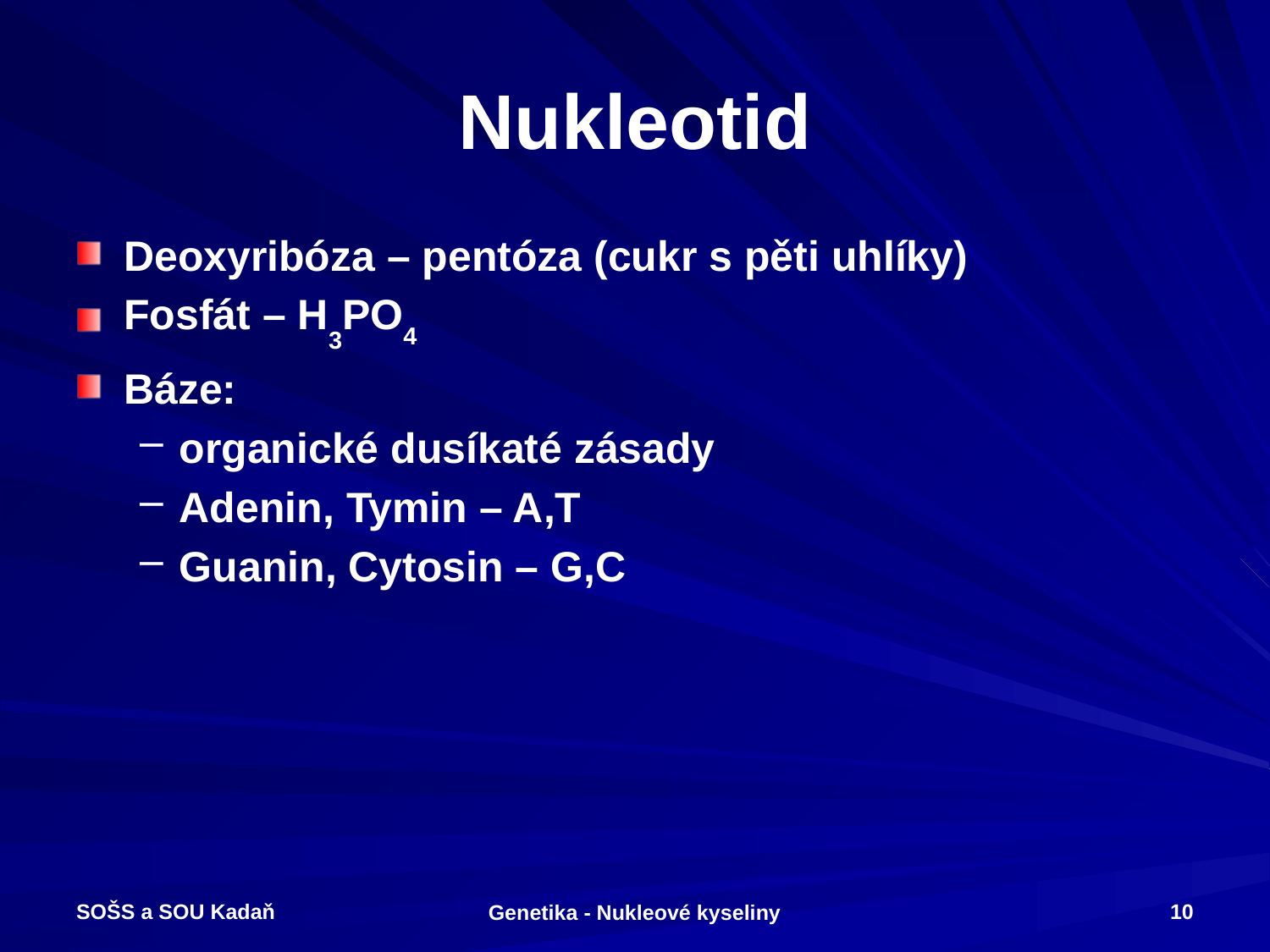

# Nukleotid
Deoxyribóza – pentóza (cukr s pěti uhlíky)
Fosfát – H3PO4
Báze:
organické dusíkaté zásady
Adenin, Tymin – A,T
Guanin, Cytosin – G,C

SOŠS a SOU Kadaň
10
Genetika - Nukleové kyseliny